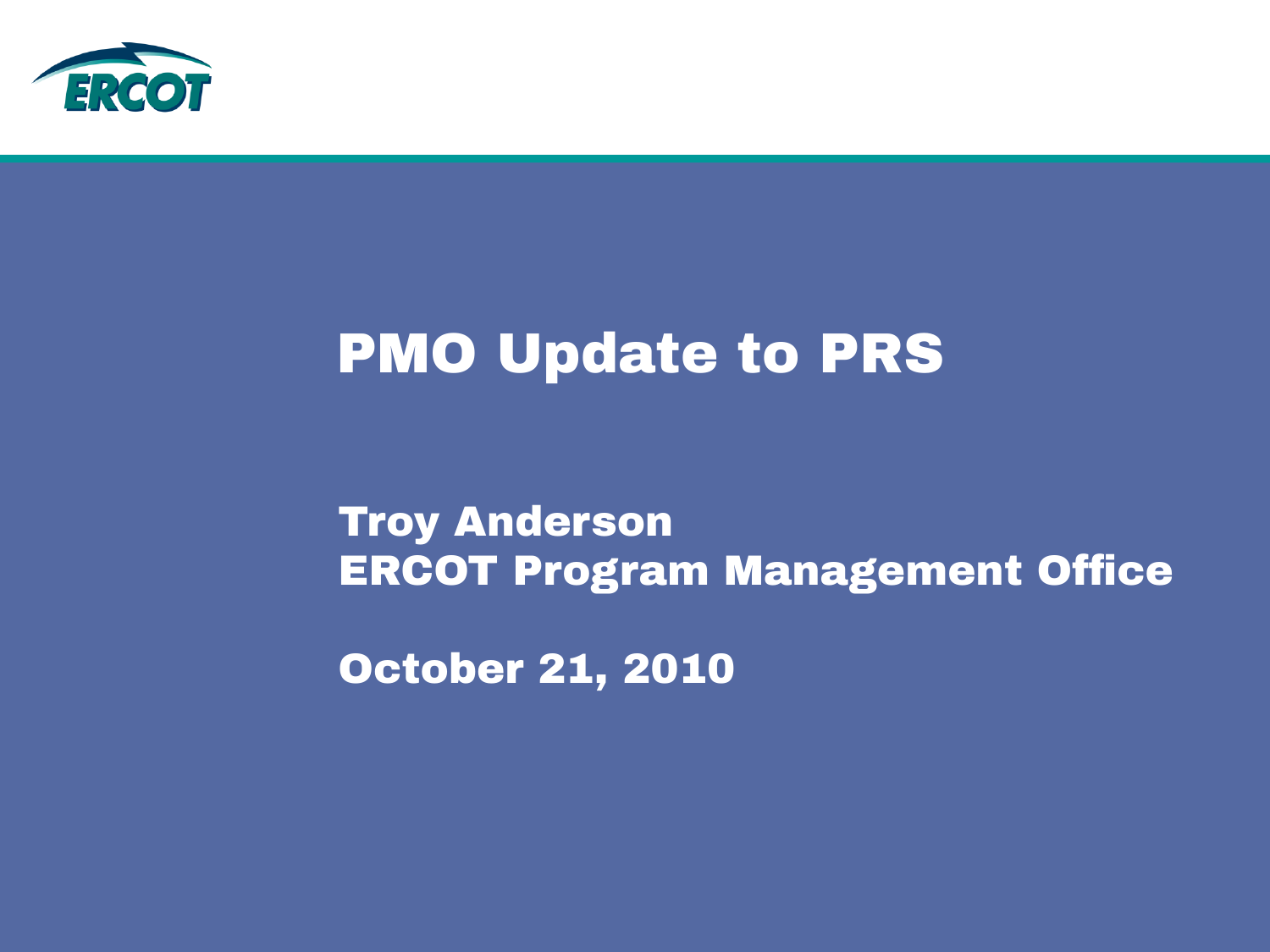

# PMO Update to PRS
Troy Anderson
ERCOT Program Management Office

October 21, 2010